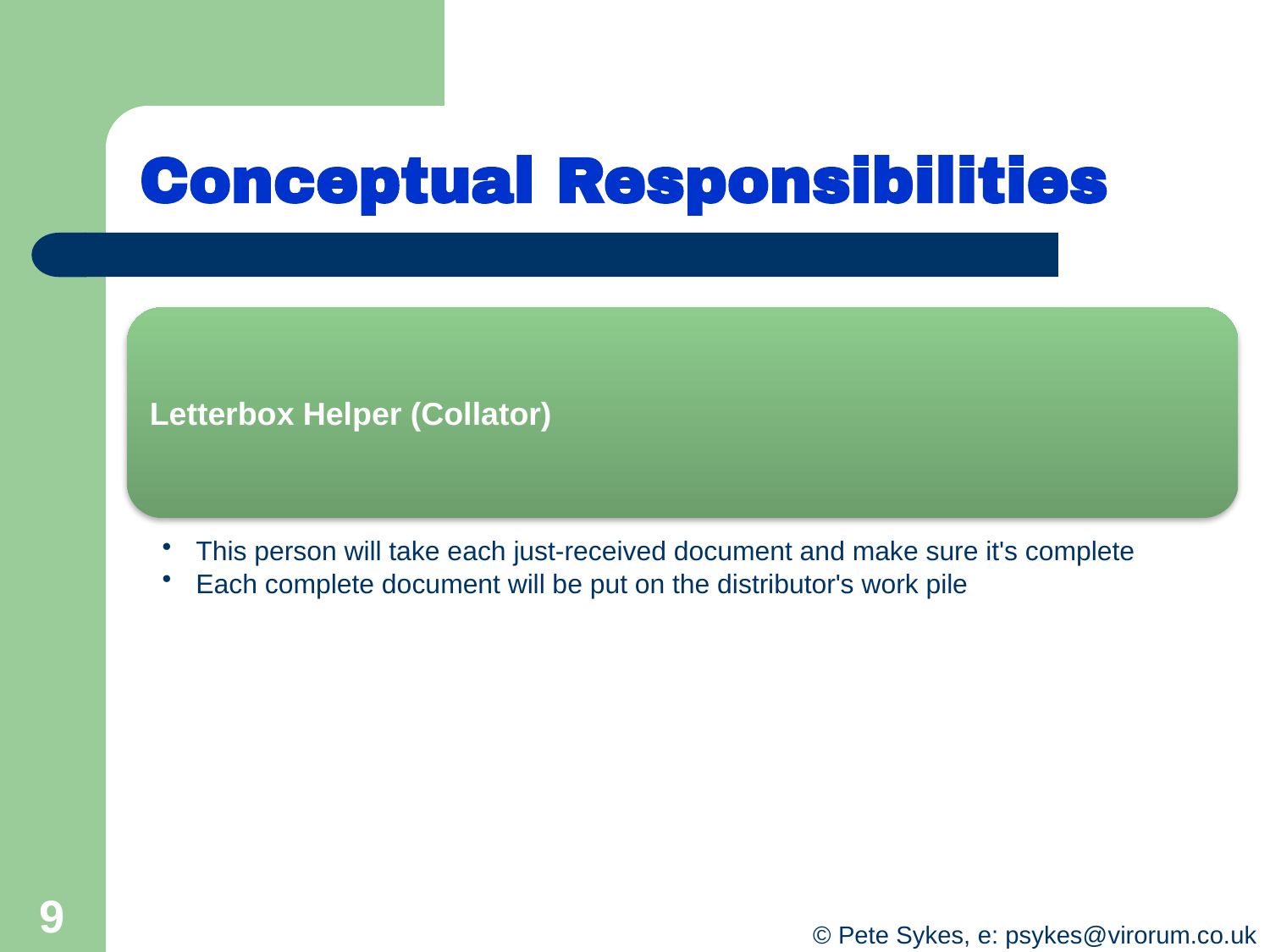

# Conceptual Responsibilities
Letterbox Helper (Collator)
This person will take each just-received document and make sure it's complete
Each complete document will be put on the distributor's work pile
9
© Pete Sykes, e: psykes@virorum.co.uk